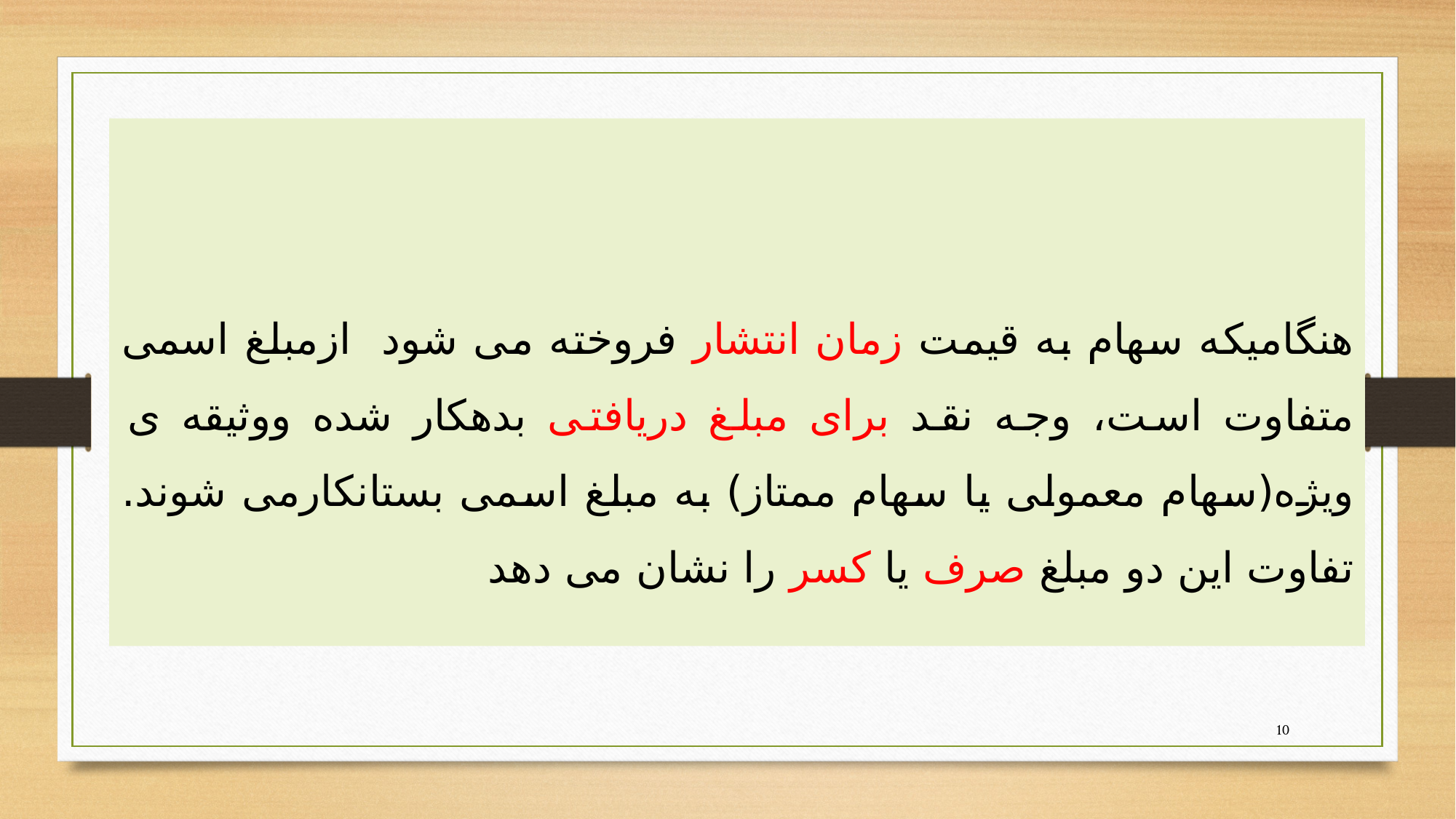

هنگامیکه سهام به قیمت زمان انتشار فروخته می شود  ازمبلغ اسمی متفاوت است، وجه نقد برای مبلغ دریافتی بدهکار شده ووثیقه ی ویژه(سهام معمولی یا سهام ممتاز) به مبلغ اسمی بستانکارمی شوند. تفاوت این دو مبلغ صرف یا کسر را نشان می دهد
10